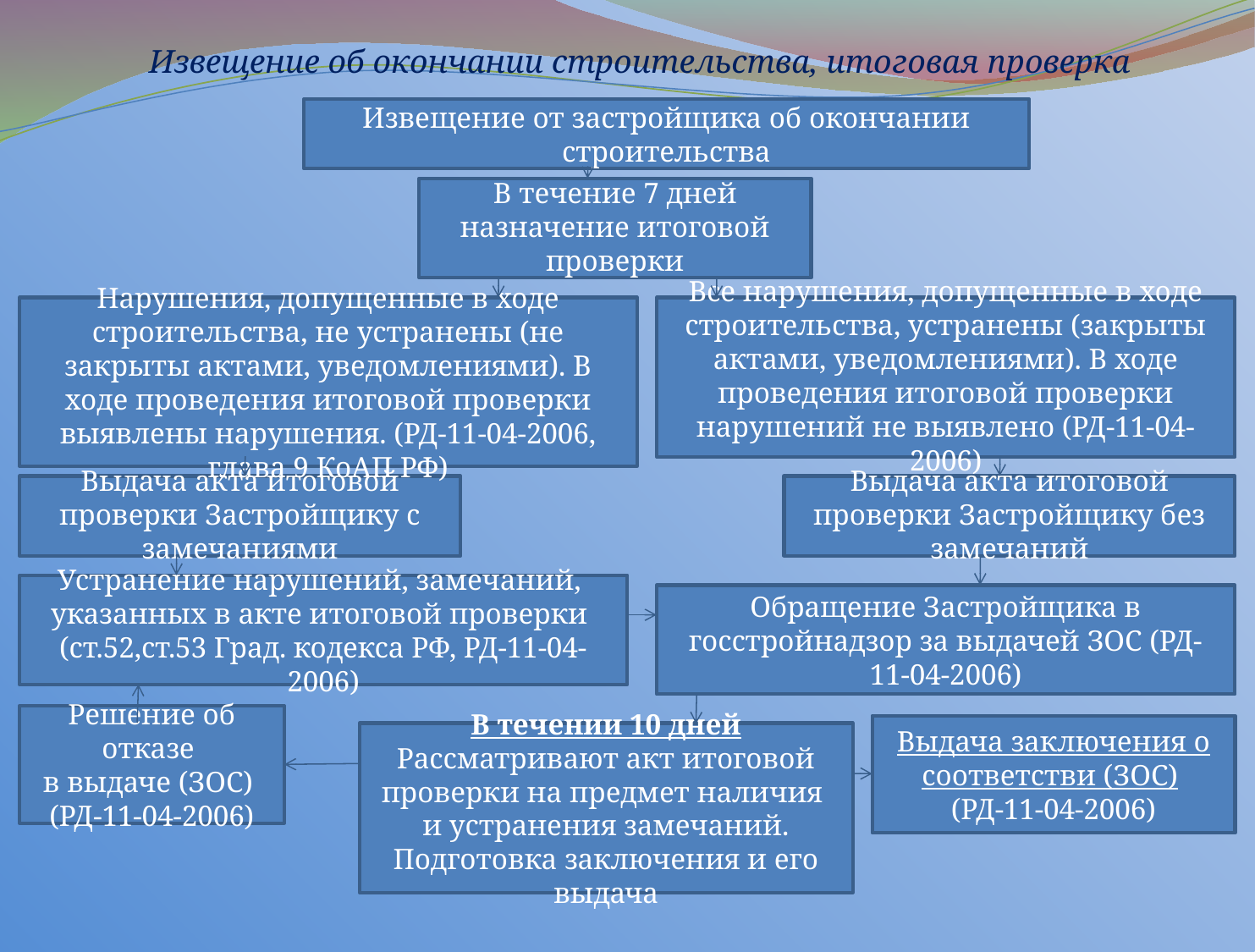

# Извещение об окончании строительства, итоговая проверка
Извещение от застройщика об окончании строительства

В течение 7 дней назначение итоговой проверки

Нарушения, допущенные в ходе строительства, не устранены (не закрыты актами, уведомлениями). В ходе проведения итоговой проверки выявлены нарушения. (РД-11-04-2006, глава 9 КоАП РФ)

Все нарушения, допущенные в ходе строительства, устранены (закрыты актами, уведомлениями). В ходе проведения итоговой проверки нарушений не выявлено (РД-11-04-2006)

Выдача акта итоговой проверки Застройщику с замечаниями

Выдача акта итоговой проверки Застройщику без замечаний

Устранение нарушений, замечаний,  указанных в акте итоговой проверки  (ст.52,ст.53 Град. кодекса РФ, РД-11-04-2006)

Обращение Застройщика в госстройнадзор за выдачей ЗОС (РД-11-04-2006)

Решение об отказе
в выдаче (ЗОС)
(РД-11-04-2006)
Выдача заключения о соответстви (ЗОС)
(РД-11-04-2006)
В течении 10 дней Рассматривают акт итоговой проверки на предмет наличия  и устранения замечаний.
Подготовка заключения и его выдача